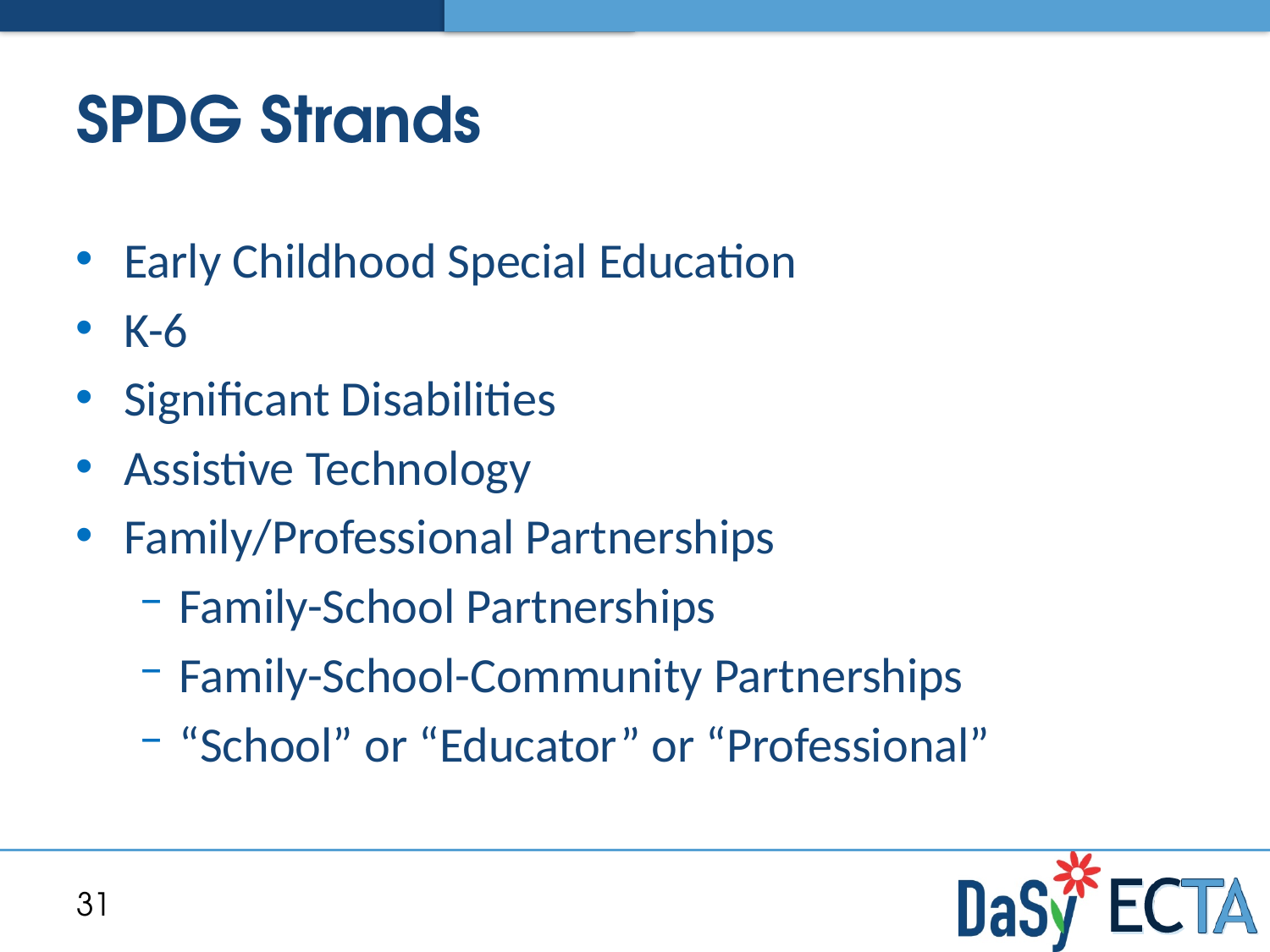

# SPDG Strands
Early Childhood Special Education
K-6
Significant Disabilities
Assistive Technology
Family/Professional Partnerships
Family-School Partnerships
Family-School-Community Partnerships
“School” or “Educator” or “Professional”
31